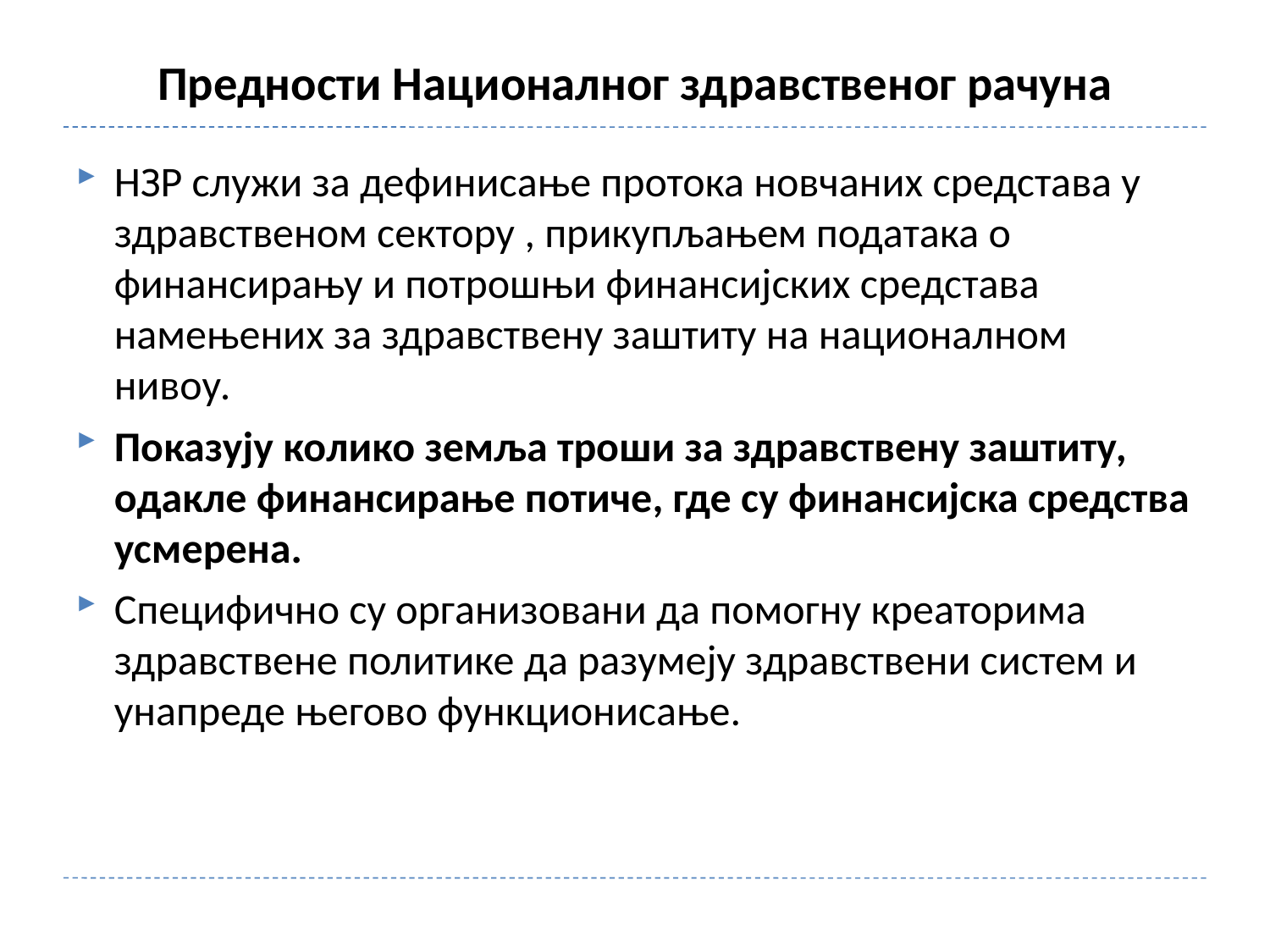

# Предности Националног здравственог рачуна
НЗР служи за дефинисање протока новчаних средстава у здравственом сектору , прикупљањем података о финансирању и потрошњи финансијских средстава намењених за здравствену заштиту на националном нивоу.
Показују колико земља троши за здравствену заштиту, одакле финансирање потиче, где су финансијска средства усмерена.
Специфично су организовани да помогну креаторима здравствене политике да разумеју здравствени систем и унапреде његово функционисање.